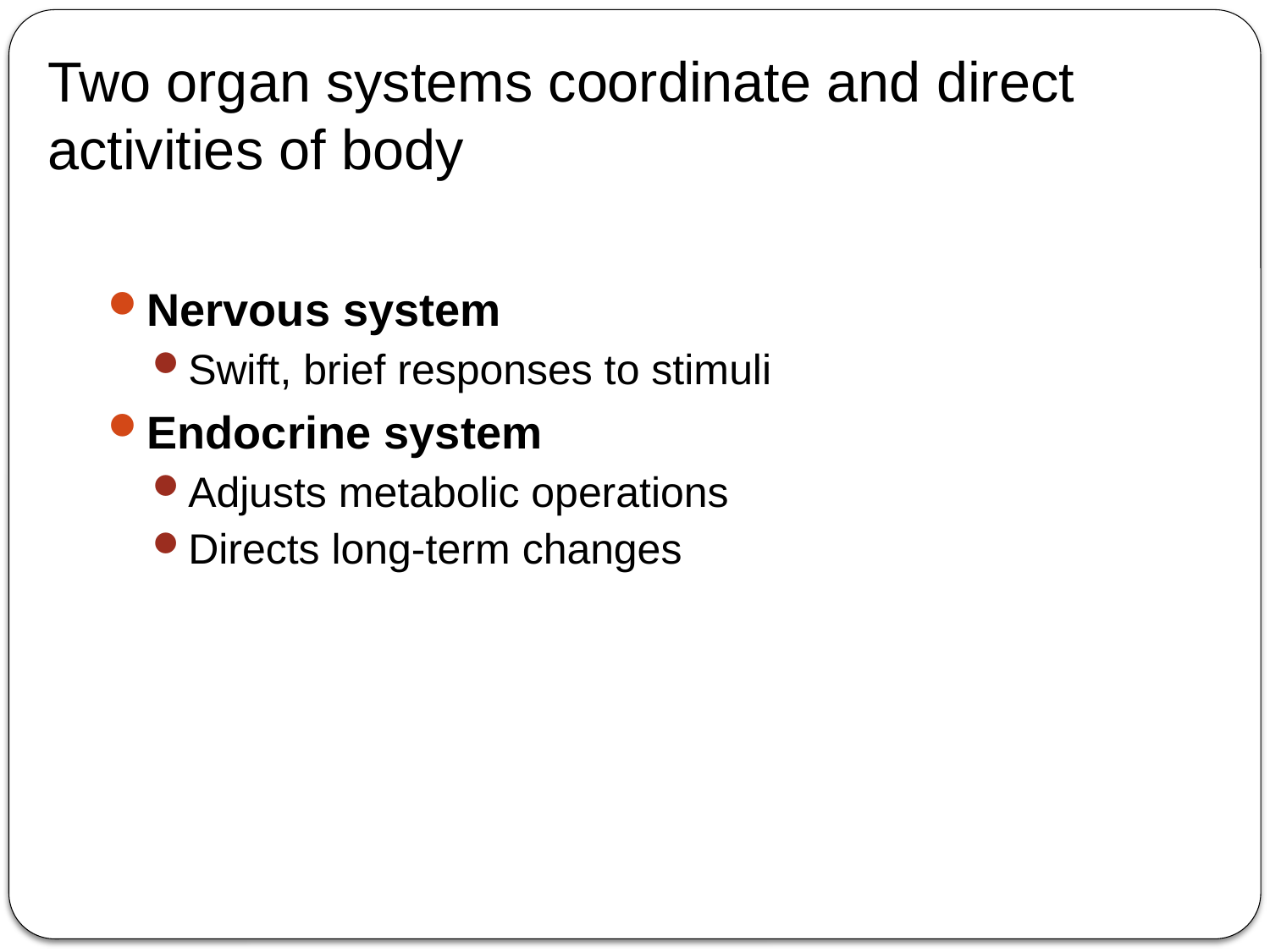

# Two organ systems coordinate and direct activities of body
Nervous system
Swift, brief responses to stimuli
Endocrine system
Adjusts metabolic operations
Directs long-term changes